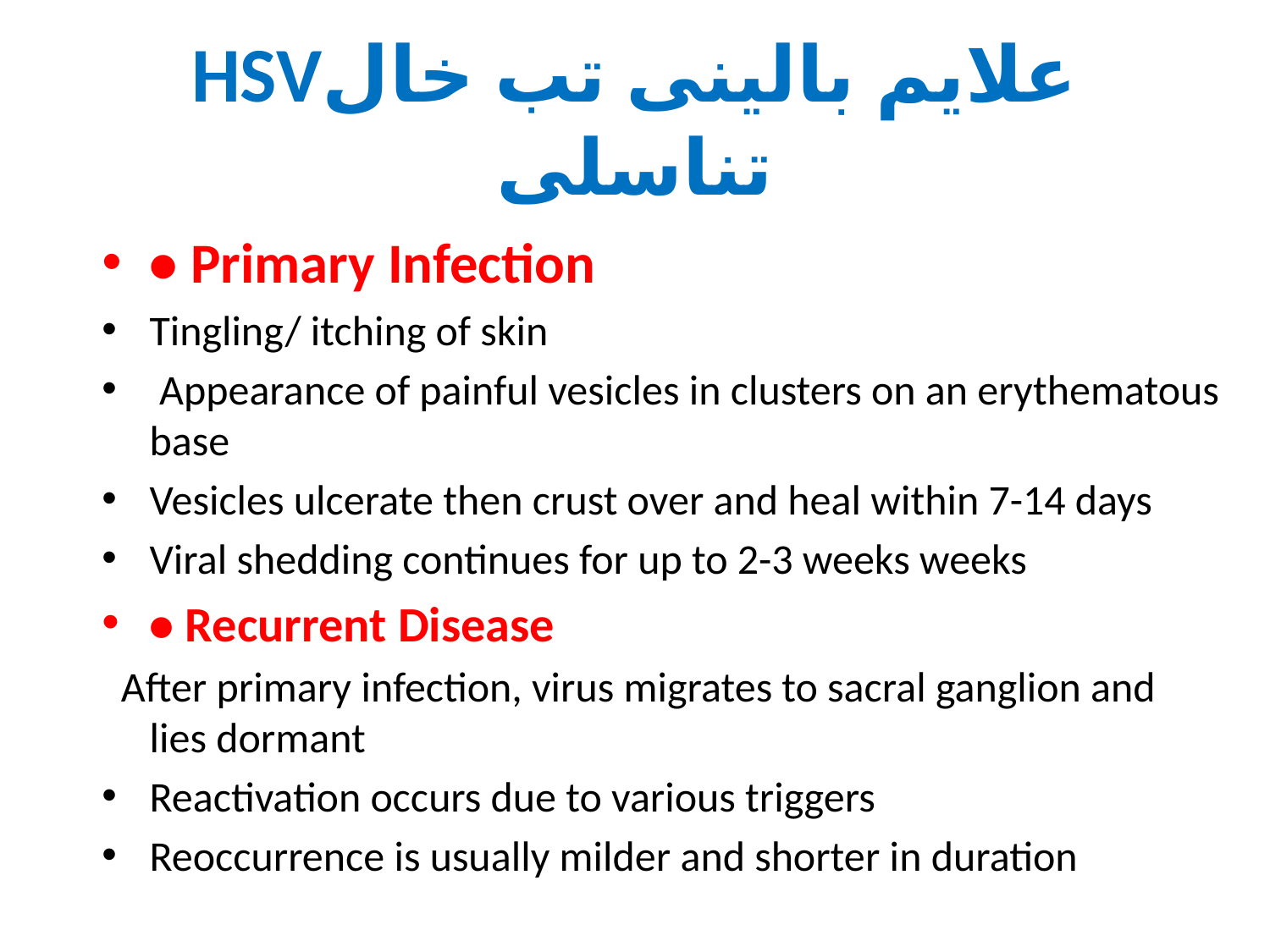

# HSVعلایم بالینی تب خال تناسلی
• Primary Infection
Tingling/ itching of skin
 Appearance of painful vesicles in clusters on an erythematous base
Vesicles ulcerate then crust over and heal within 7-14 days
Viral shedding continues for up to 2-3 weeks weeks
• Recurrent Disease
  After primary infection, virus migrates to sacral ganglion and lies dormant
Reactivation occurs due to various triggers
Reoccurrence is usually milder and shorter in duration